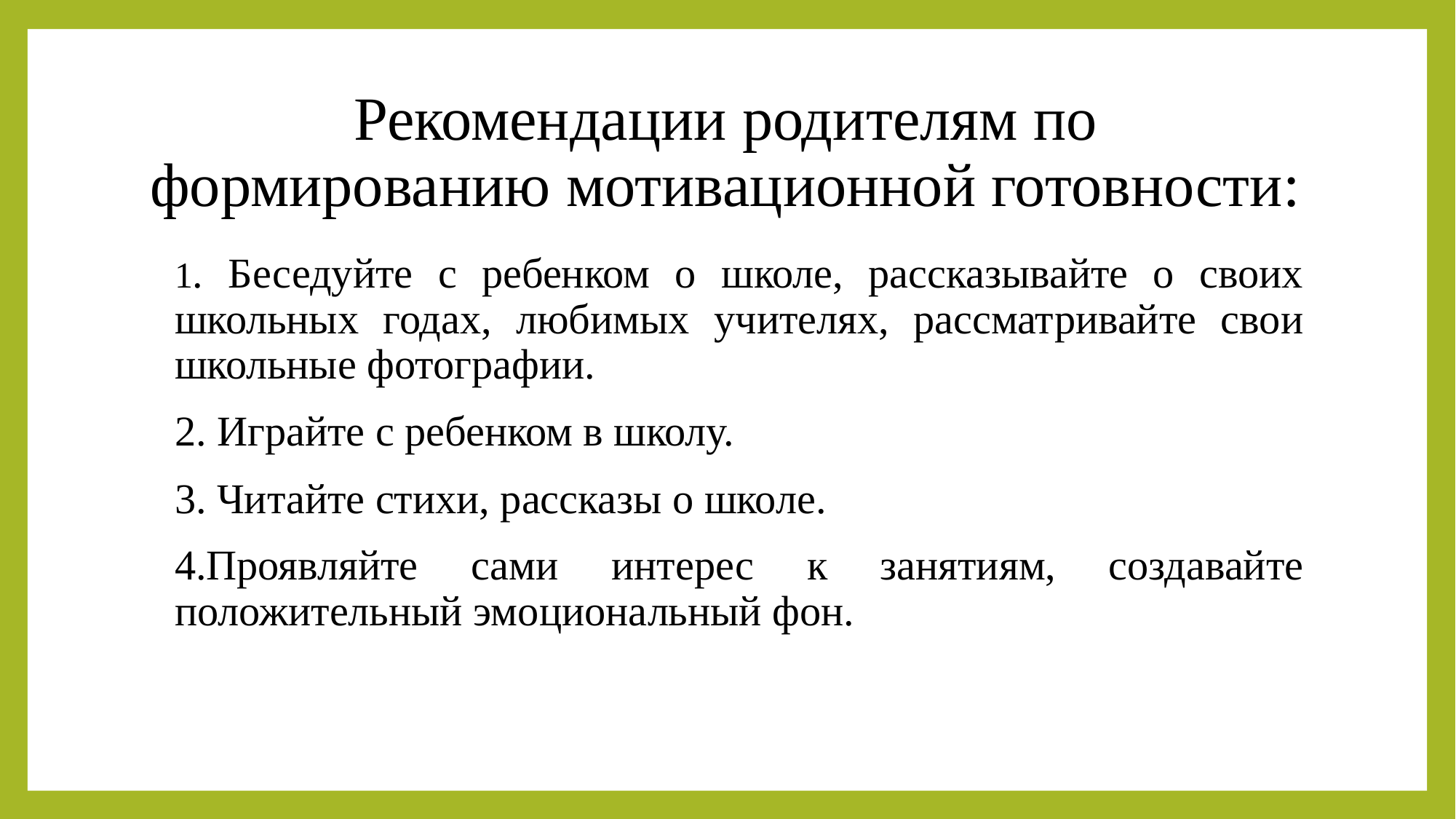

# Рекомендации родителям по формированию мотивационной готовности:
1. Беседуйте с ребенком о школе, рассказывайте о своих школьных годах, любимых учителях, рассматривайте свои школьные фотографии.
2. Играйте с ребенком в школу.
3. Читайте стихи, рассказы о школе.
4.Проявляйте сами интерес к занятиям, создавайте положительный эмоциональный фон.